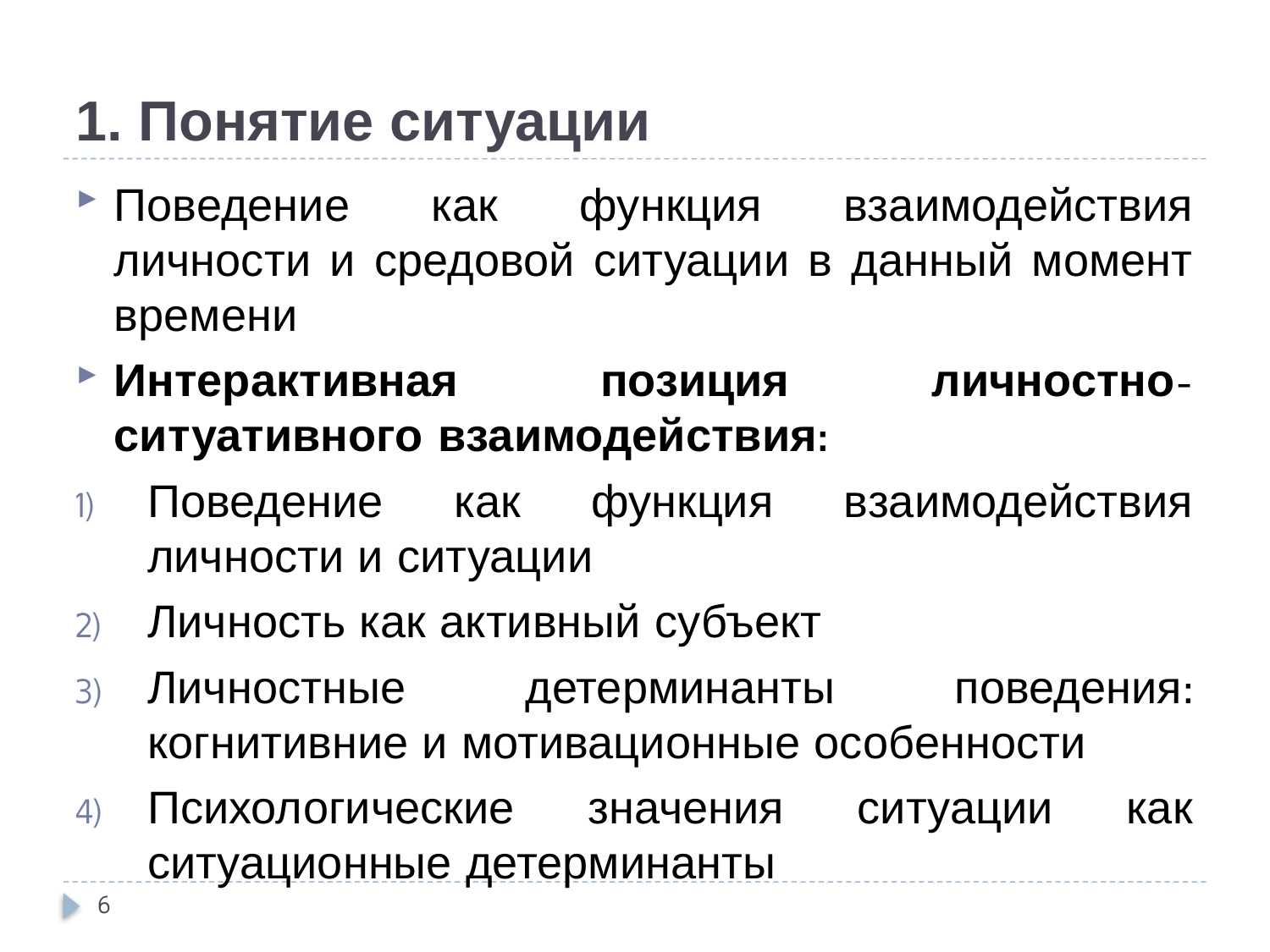

# 1. Понятие ситуации
Поведение как функция взаимодействия личности и средовой ситуации в данный момент времени
Интерактивная позиция личностно-ситуативного взаимодействия:
Поведение как функция взаимодействия личности и ситуации
Личность как активный субъект
Личностные детерминанты поведения: когнитивние и мотивационные особенности
Психологические значения ситуации как ситуационные детерминанты
6